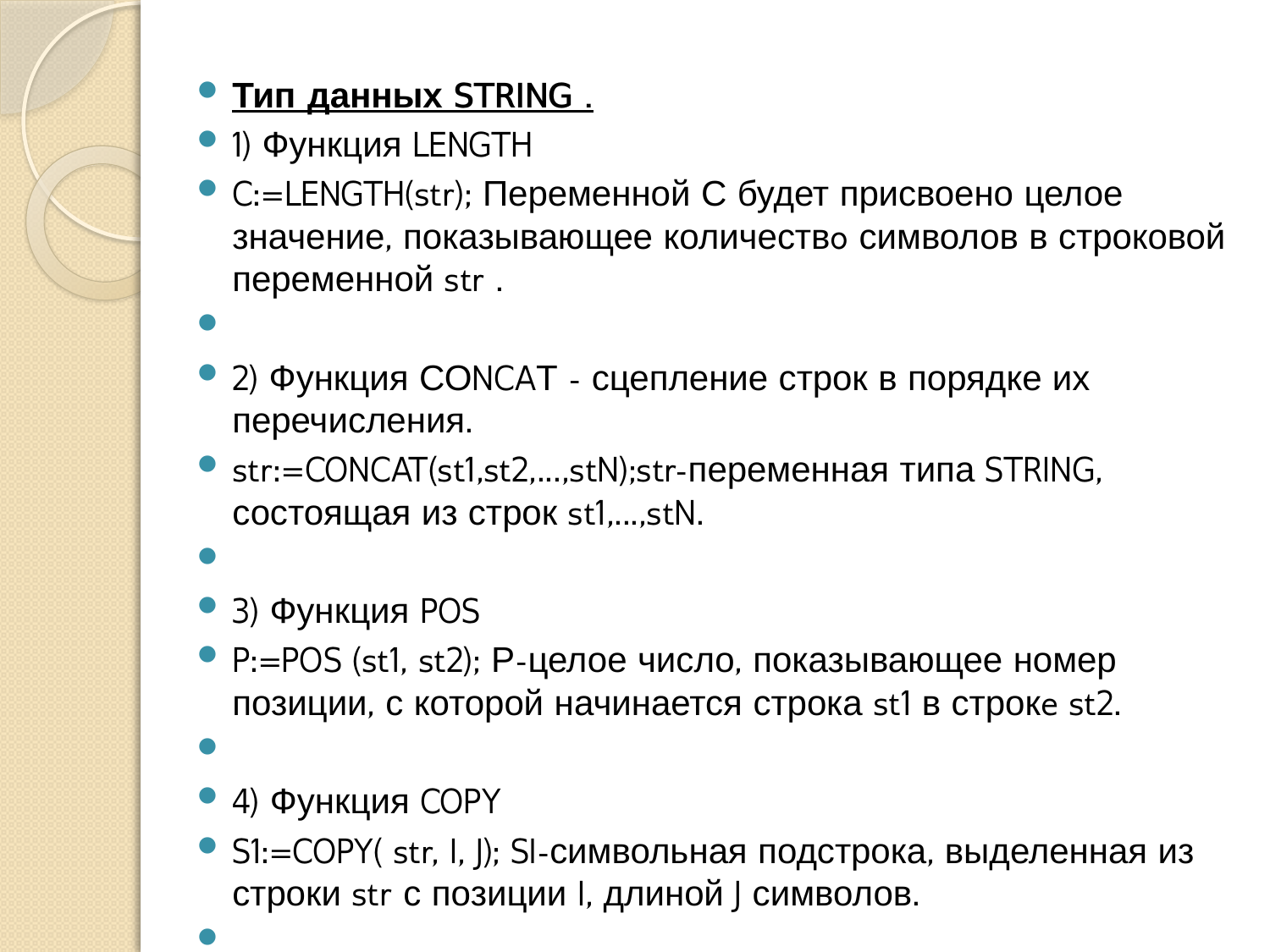

#
Тип данных STRING .
1) Функция LENGTH
C:=LENGTH(str); Переменной С будет присвоено целое значение, показывающее количествo символов в строковой переменной str .

2) Функция СОNCAТ - сцепление строк в порядке их перечисления.
str:=CONCAT(st1,st2,...,stN);str-переменная типа STRING, состоящая из строк st1,...,stN.

3) Функция POS
P:=POS (st1, st2); Р-целое число, показывающее номер позиции, с которой начина­ется строка st1 в строкe st2.

4) Функция COPY
S1:=COPY( str, I, J); Sl-символьная подстрока, выделенная из строки str с позиции I, длиной J символов.